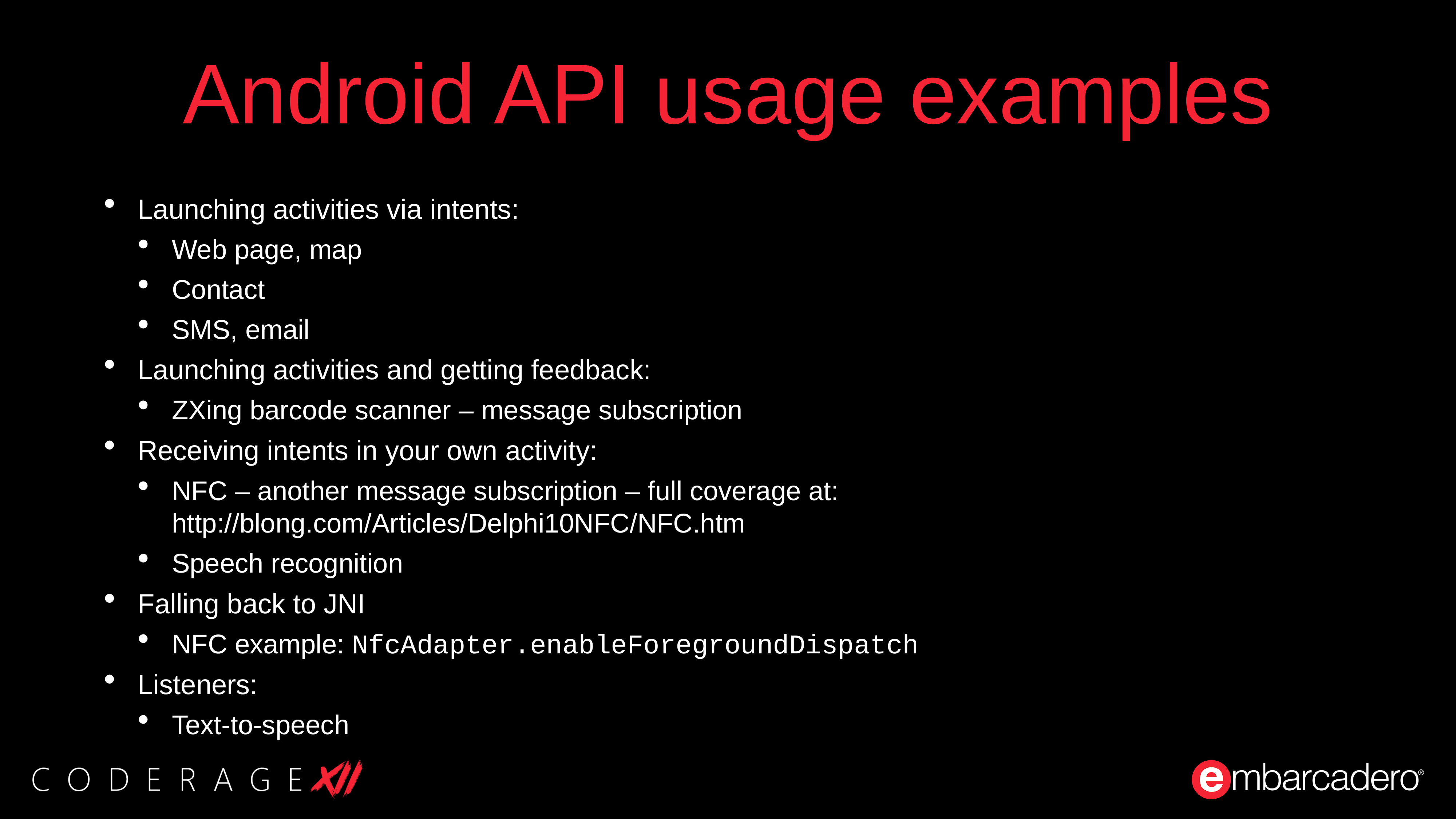

# Android API usage examples
Launching activities via intents:
Web page, map
Contact
SMS, email
Launching activities and getting feedback:
ZXing barcode scanner – message subscription
Receiving intents in your own activity:
NFC – another message subscription – full coverage at: http://blong.com/Articles/Delphi10NFC/NFC.htm
Speech recognition
Falling back to JNI
NFC example: NfcAdapter.enableForegroundDispatch
Listeners:
Text-to-speech